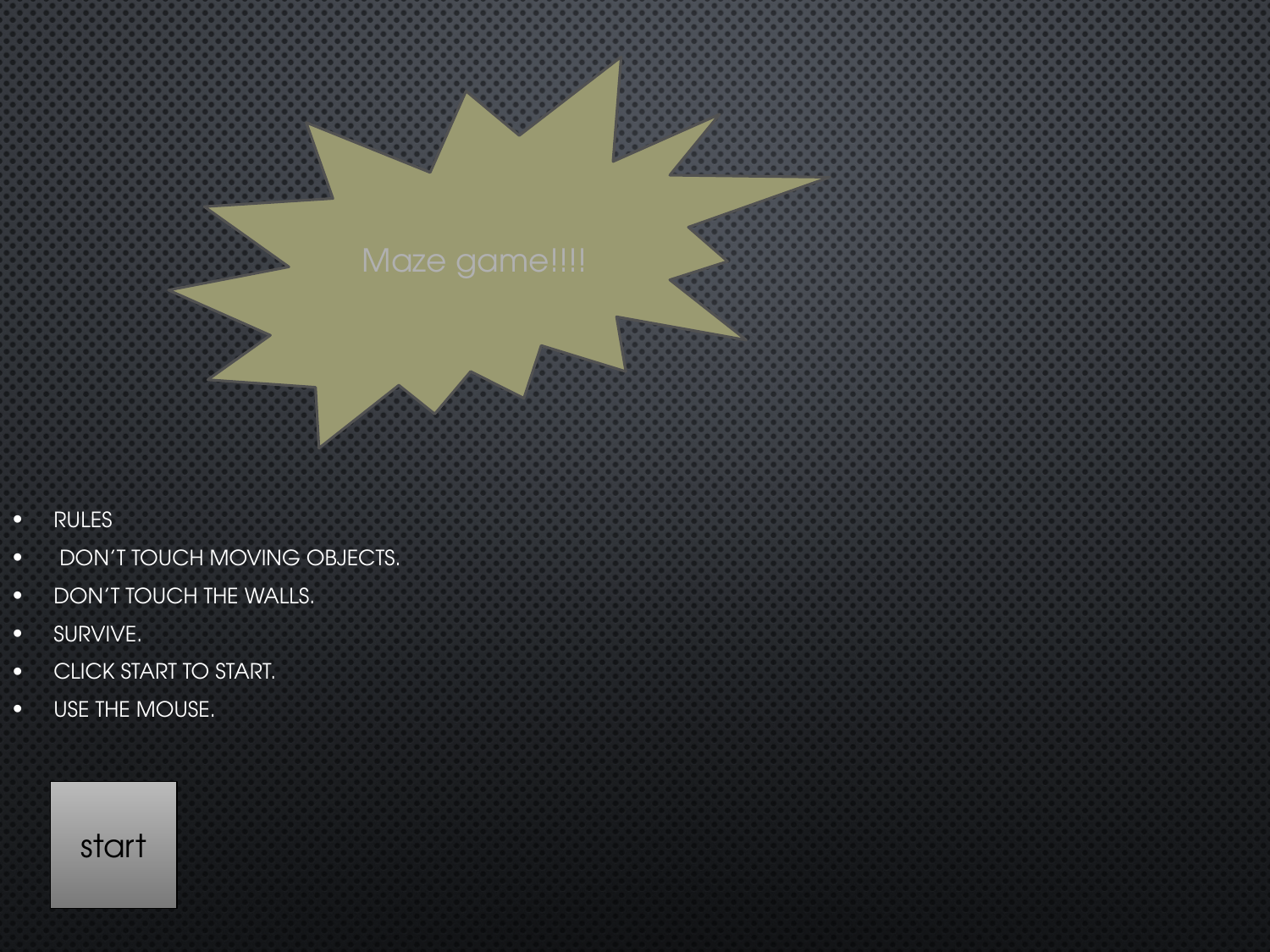

Maze game!!!!
Rules
 don’t touch moving objects.
Don’t touch the walls.
survive.
Click start to start.
Use the mouse.

start